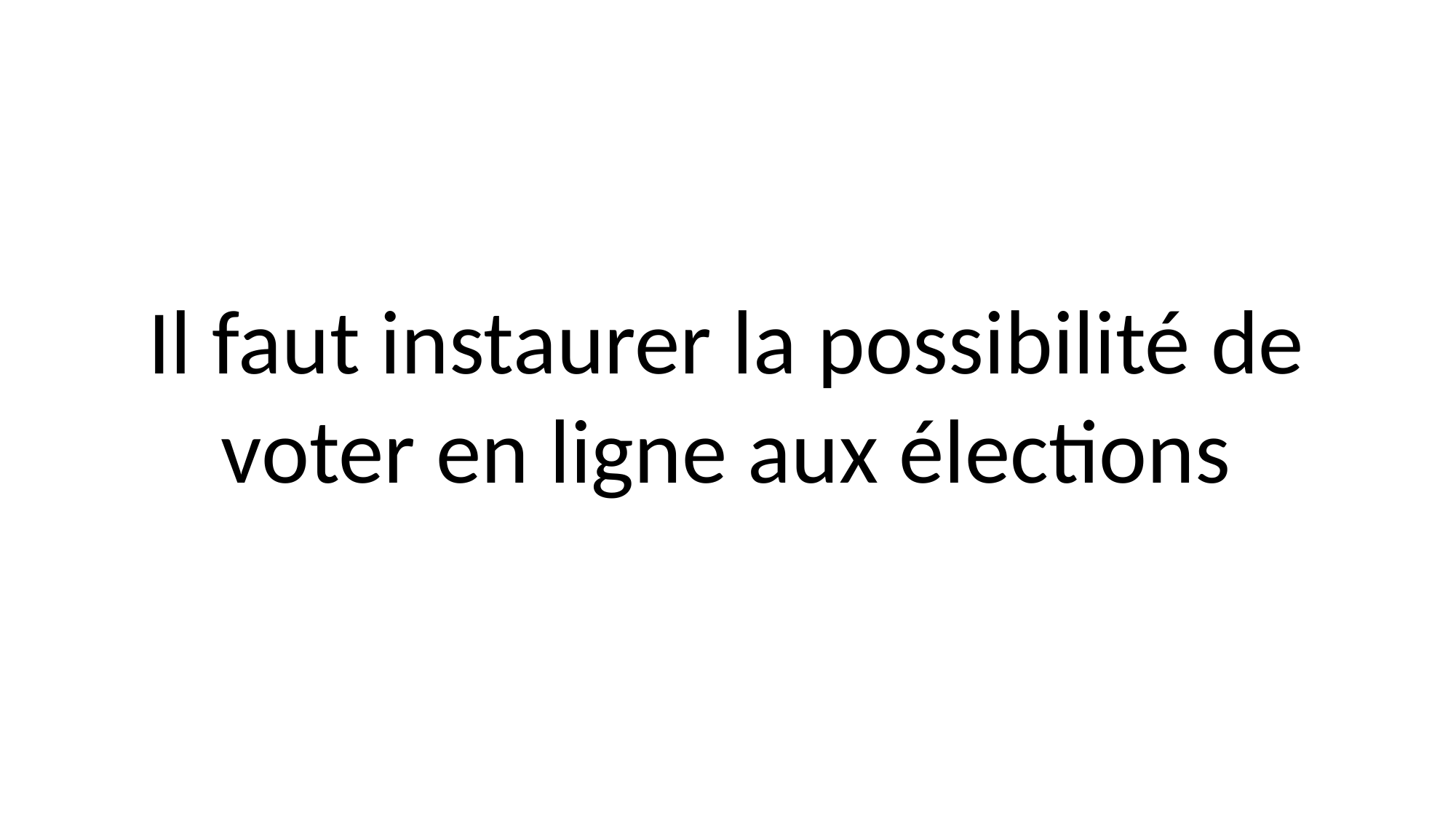

Il faut instaurer la possibilité de voter en ligne aux élections